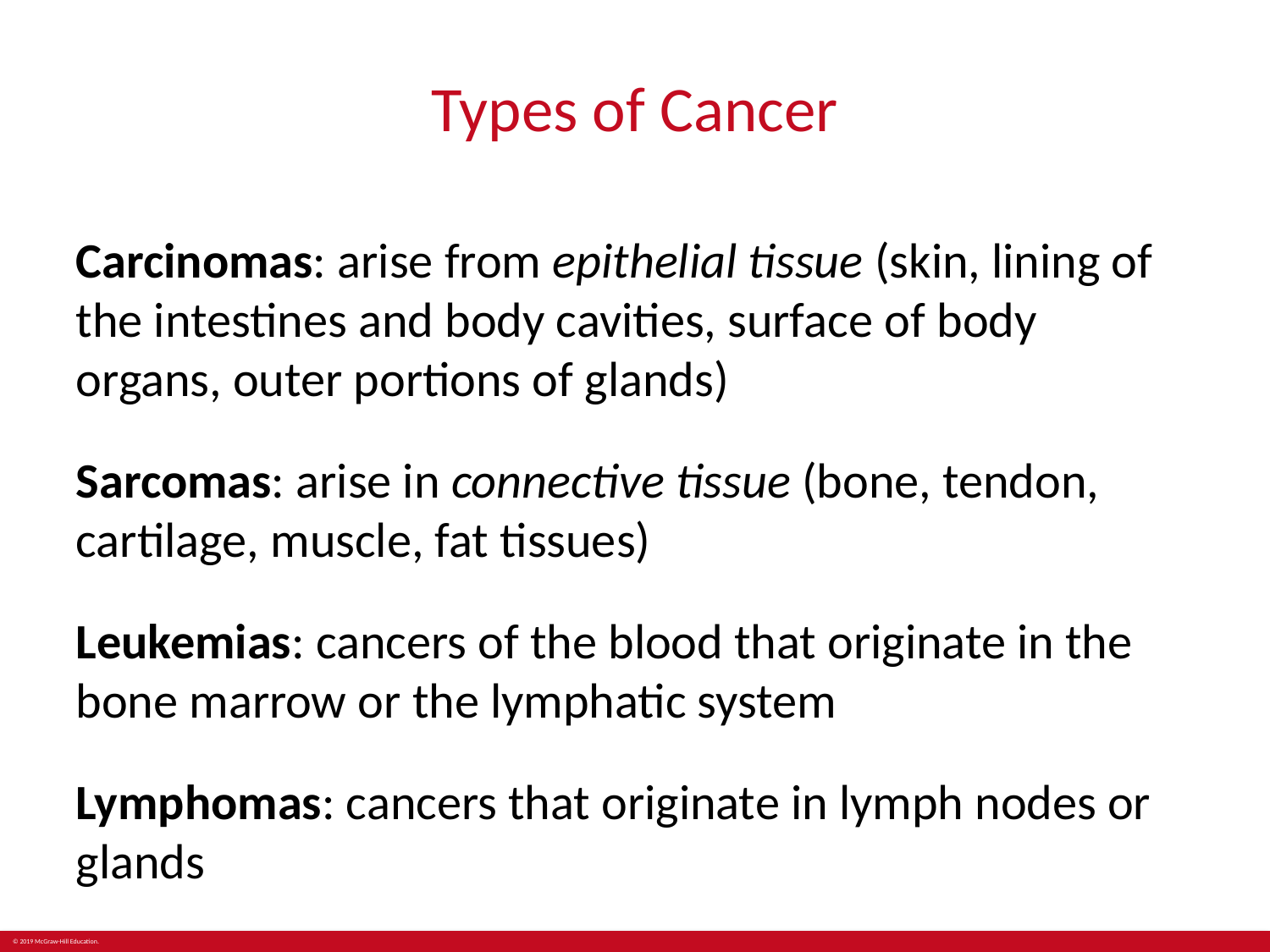

# Types of Cancer
Carcinomas: arise from epithelial tissue (skin, lining of the intestines and body cavities, surface of body organs, outer portions of glands)
Sarcomas: arise in connective tissue (bone, tendon, cartilage, muscle, fat tissues)
Leukemias: cancers of the blood that originate in the bone marrow or the lymphatic system
Lymphomas: cancers that originate in lymph nodes or glands